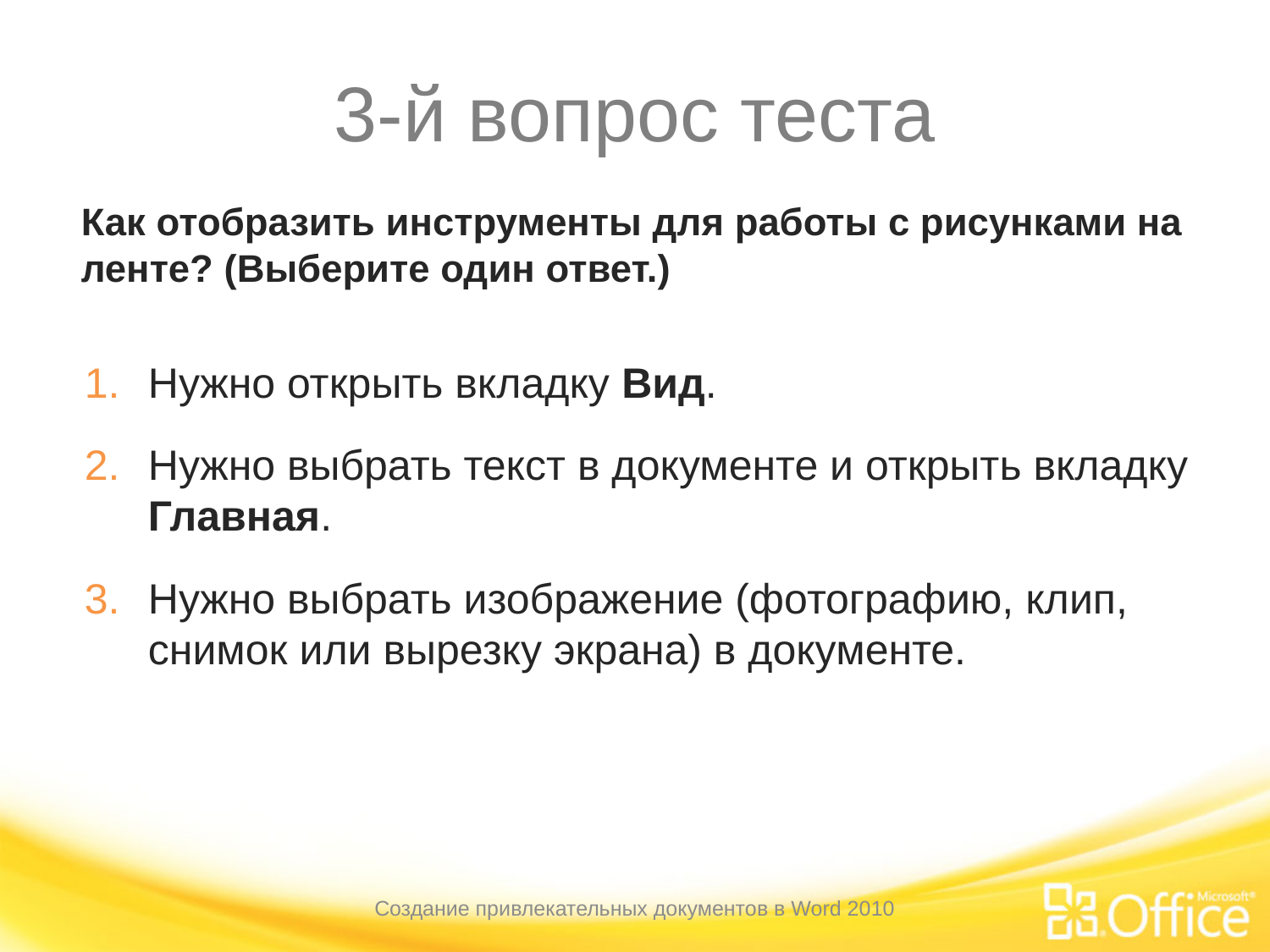

# 3-й вопрос теста
Как отобразить инструменты для работы с рисунками на ленте? (Выберите один ответ.)
Нужно открыть вкладку Вид.
Нужно выбрать текст в документе и открыть вкладку Главная.
Нужно выбрать изображение (фотографию, клип, снимок или вырезку экрана) в документе.
Создание привлекательных документов в Word 2010